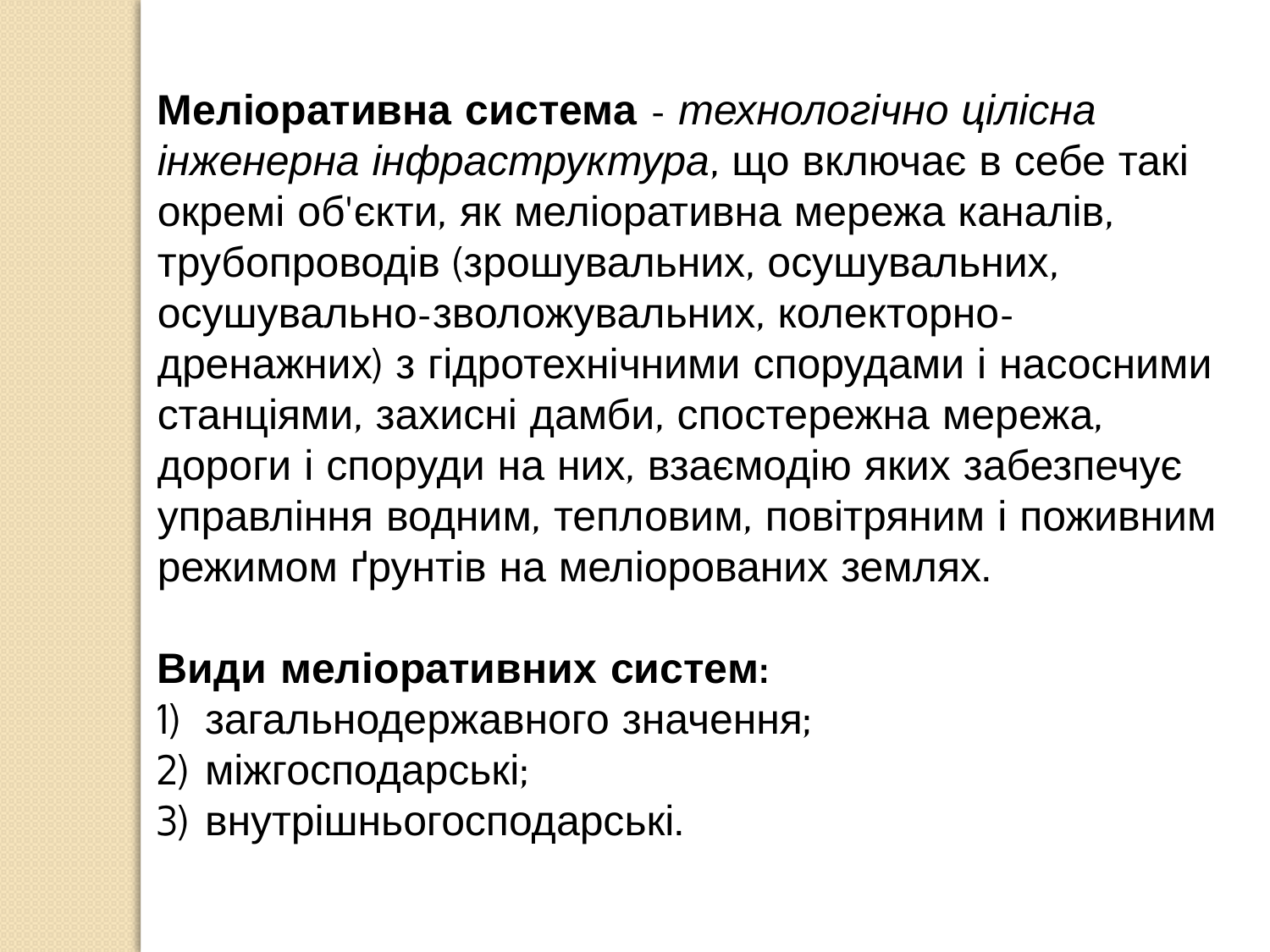

Меліоративна система - технологічно цілісна інженерна інфраструктура, що включає в себе такі окремі об'єкти, як меліоративна мережа каналів, трубопроводів (зрошувальних, осушувальних, осушувально-зволожувальних, колекторно-дренажних) з гідротехнічними спорудами і насосними станціями, захисні дамби, спостережна мережа, дороги і споруди на них, взаємодію яких забезпечує управління водним, тепловим, повітряним і поживним режимом ґрунтів на меліорованих землях.

Види меліоративних систем:
загальнодержавного значення;
міжгосподарські;
внутрішньогосподарські.